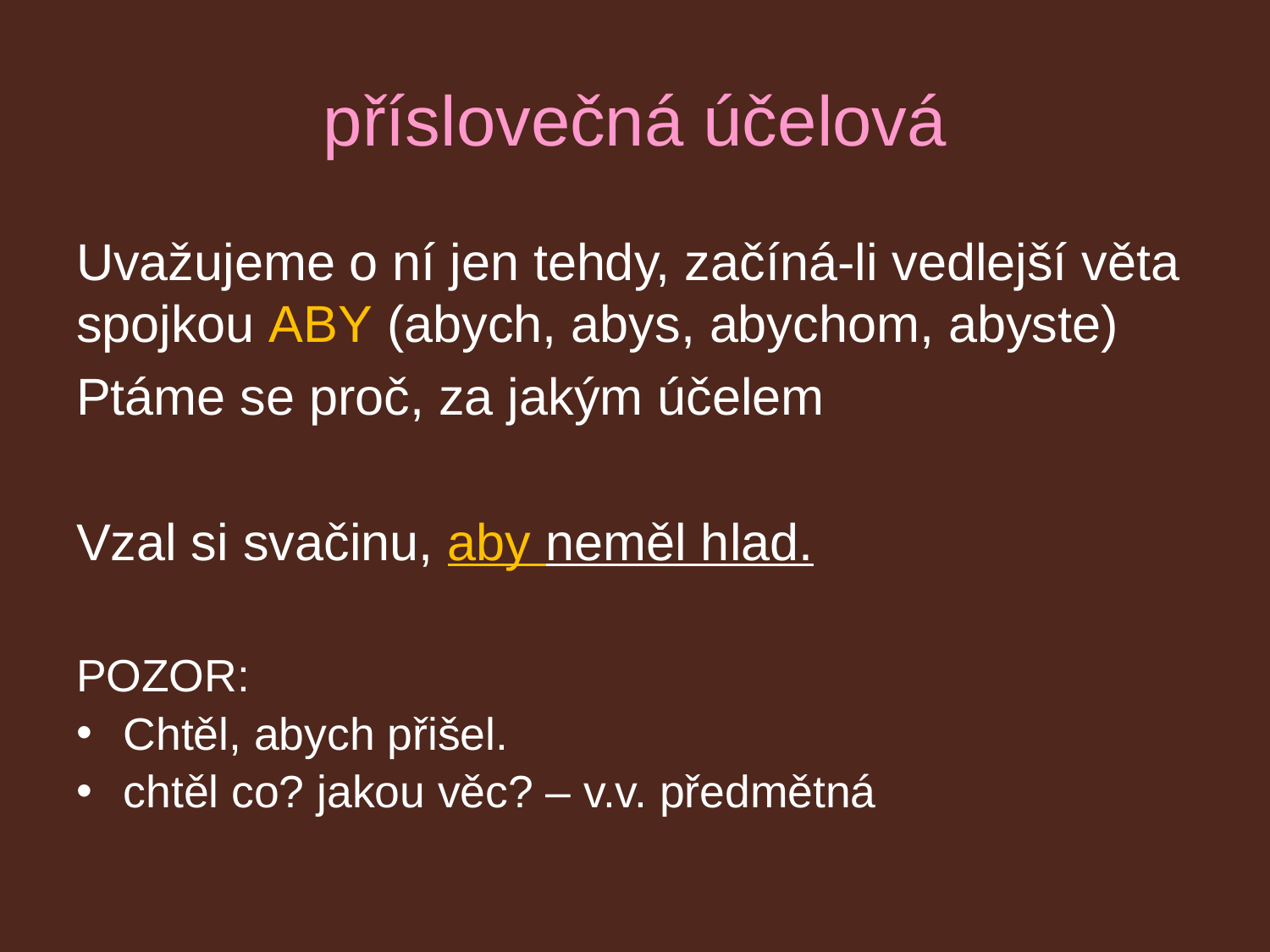

# příslovečná účelová
Uvažujeme o ní jen tehdy, začíná-li vedlejší věta spojkou ABY (abych, abys, abychom, abyste)
Ptáme se proč, za jakým účelem

Vzal si svačinu, aby neměl hlad.

POZOR:
Chtěl, abych přišel.
chtěl co? jakou věc? – v.v. předmětná